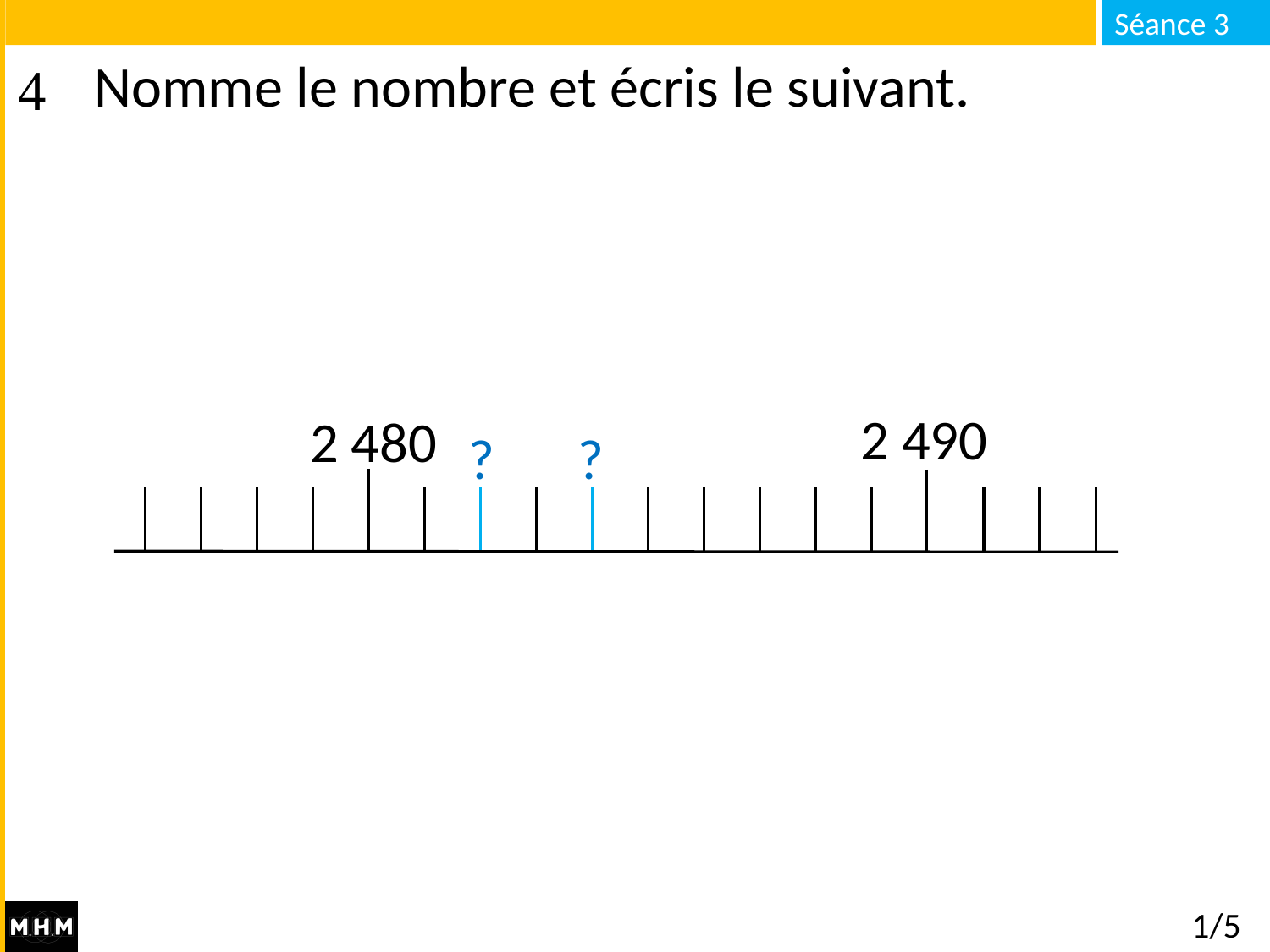

# Nomme le nombre et écris le suivant.
2 490
2 480
?
?
1/5